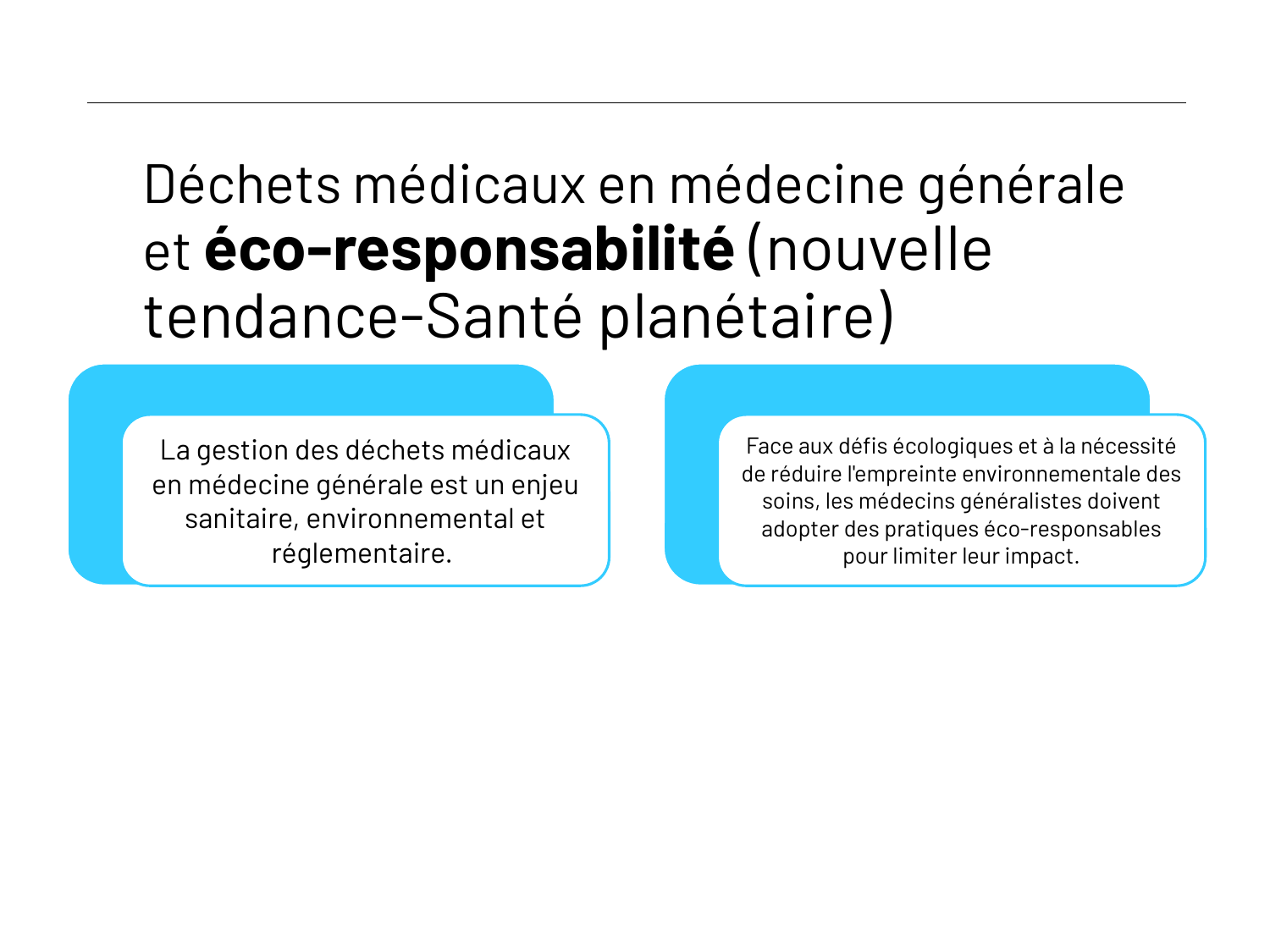

39
# Déchets médicaux en médecine générale et éco-responsabilité (nouvelle tendance-Santé planétaire)
La gestion des déchets médicaux en médecine générale est un enjeu sanitaire, environnemental et réglementaire.
Face aux défis écologiques et à la nécessité de réduire l'empreinte environnementale des soins, les médecins généralistes doivent adopter des pratiques éco-responsables pour limiter leur impact.